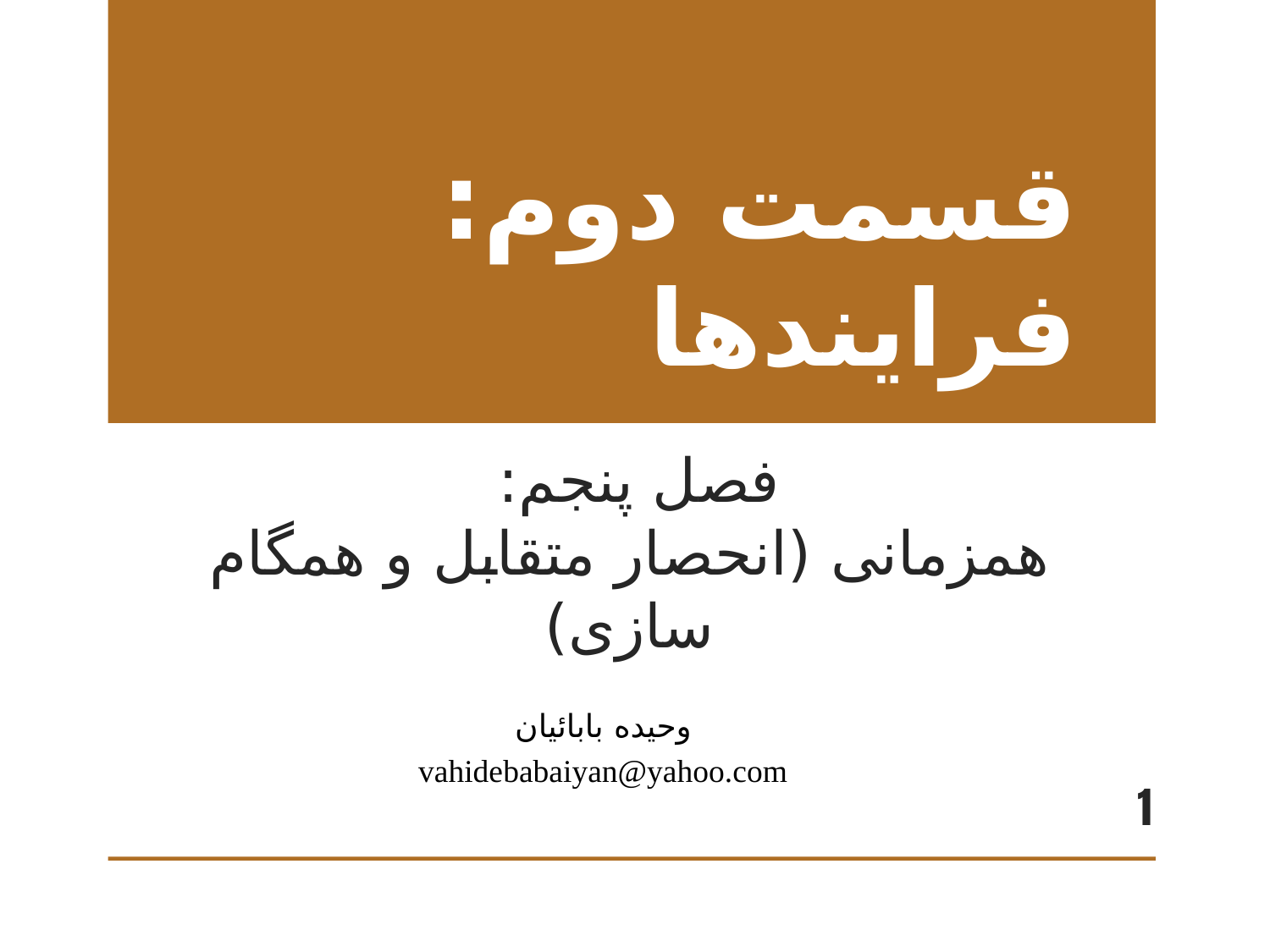

قسمت دوم: فرایندها
# فصل پنجم: همزمانی (انحصار متقابل و همگام سازی)
وحیده بابائیان
vahidebabaiyan@yahoo.com
1